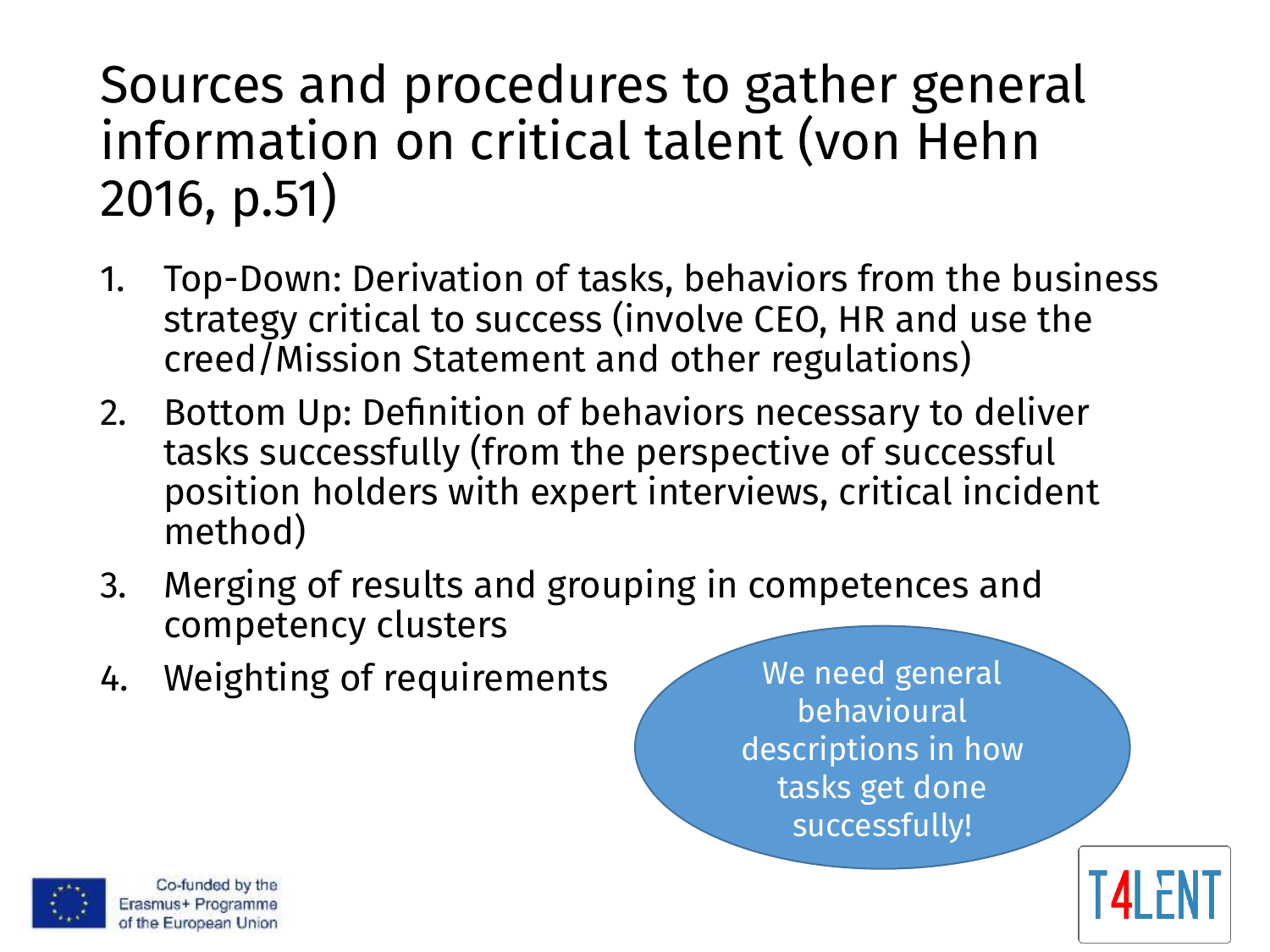

# Sources and procedures to gather general information on critical talent (von Hehn 2016, p.51)
Top-Down: Derivation of tasks, behaviors from the business strategy critical to success (involve CEO, HR and use the creed/Mission Statement and other regulations)
Bottom Up: Definition of behaviors necessary to deliver tasks successfully (from the perspective of successful position holders with expert interviews, critical incident method)
Merging of results and grouping in competences and competency clusters
Weighting of requirements
We need general behavioural descriptions in how tasks get done successfully!